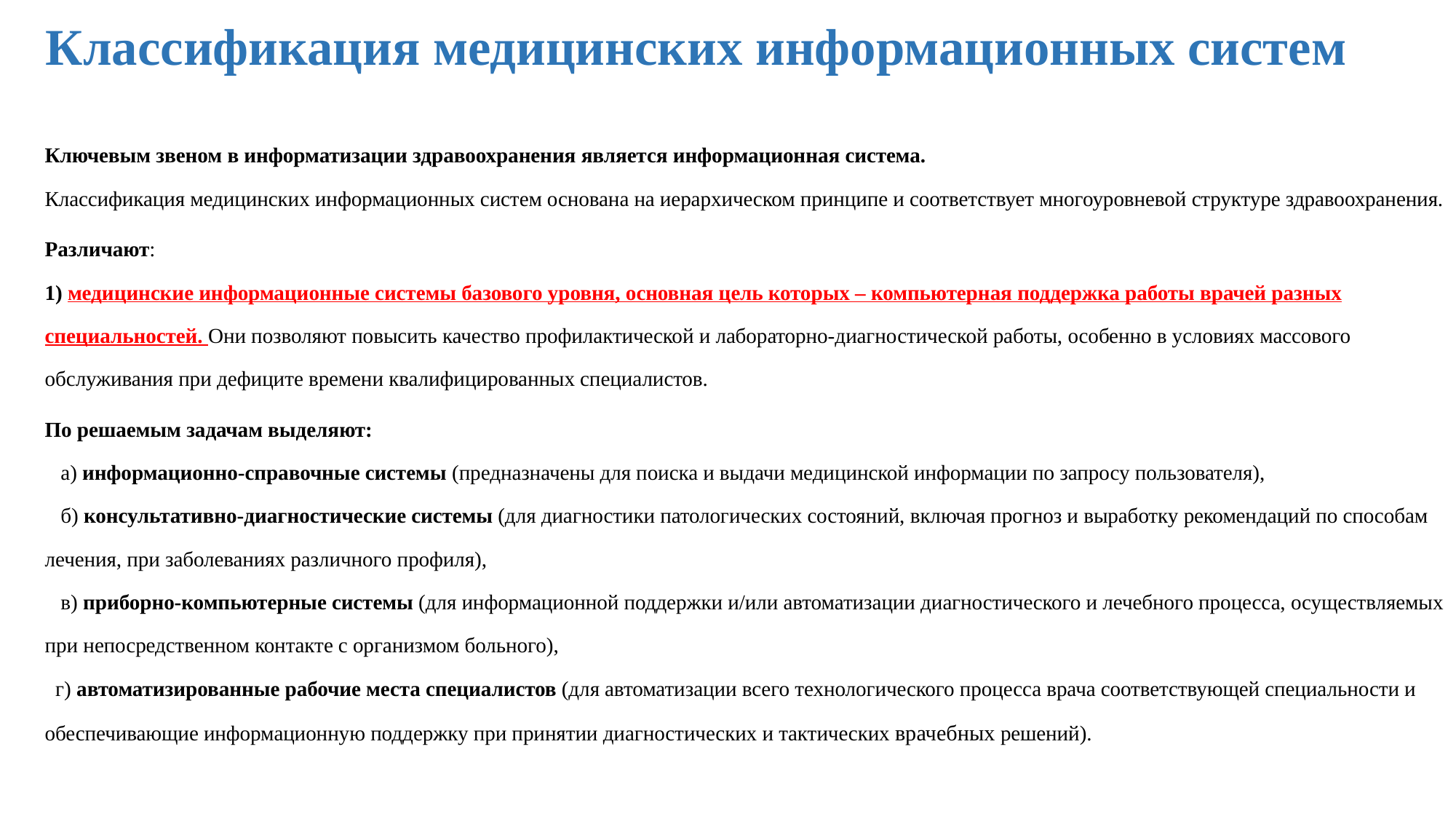

Классификация медицинских информационных систем
#
Ключевым звеном в информатизации здравоохранения является информационная система.
Классификация медицинских информационных систем основана на иерархическом принципе и соответствует многоуровневой структуре здравоохранения.
Различают:
1) медицинские информационные системы базового уровня, основная цель которых – компьютерная поддержка работы врачей разных специальностей. Они позволяют повысить качество профилактической и лабораторно-диагностической работы, особенно в условиях массового обслуживания при дефиците времени квалифицированных специалистов.
По решаемым задачам выделяют: 
   а) информационно-справочные системы (предназначены для поиска и выдачи медицинской информации по запросу пользователя),
   б) консультативно-диагностические системы (для диагностики патологических состояний, включая прогноз и выработку рекомендаций по способам лечения, при заболеваниях различного профиля),
   в) приборно-компьютерные системы (для информационной поддержки и/или автоматизации диагностического и лечебного процесса, осуществляемых при непосредственном контакте с организмом больного), 
  г) автоматизированные рабочие места специалистов (для автоматизации всего технологического процесса врача соответствующей специальности и обеспечивающие информационную поддержку при принятии диагностических и тактических врачебных решений).